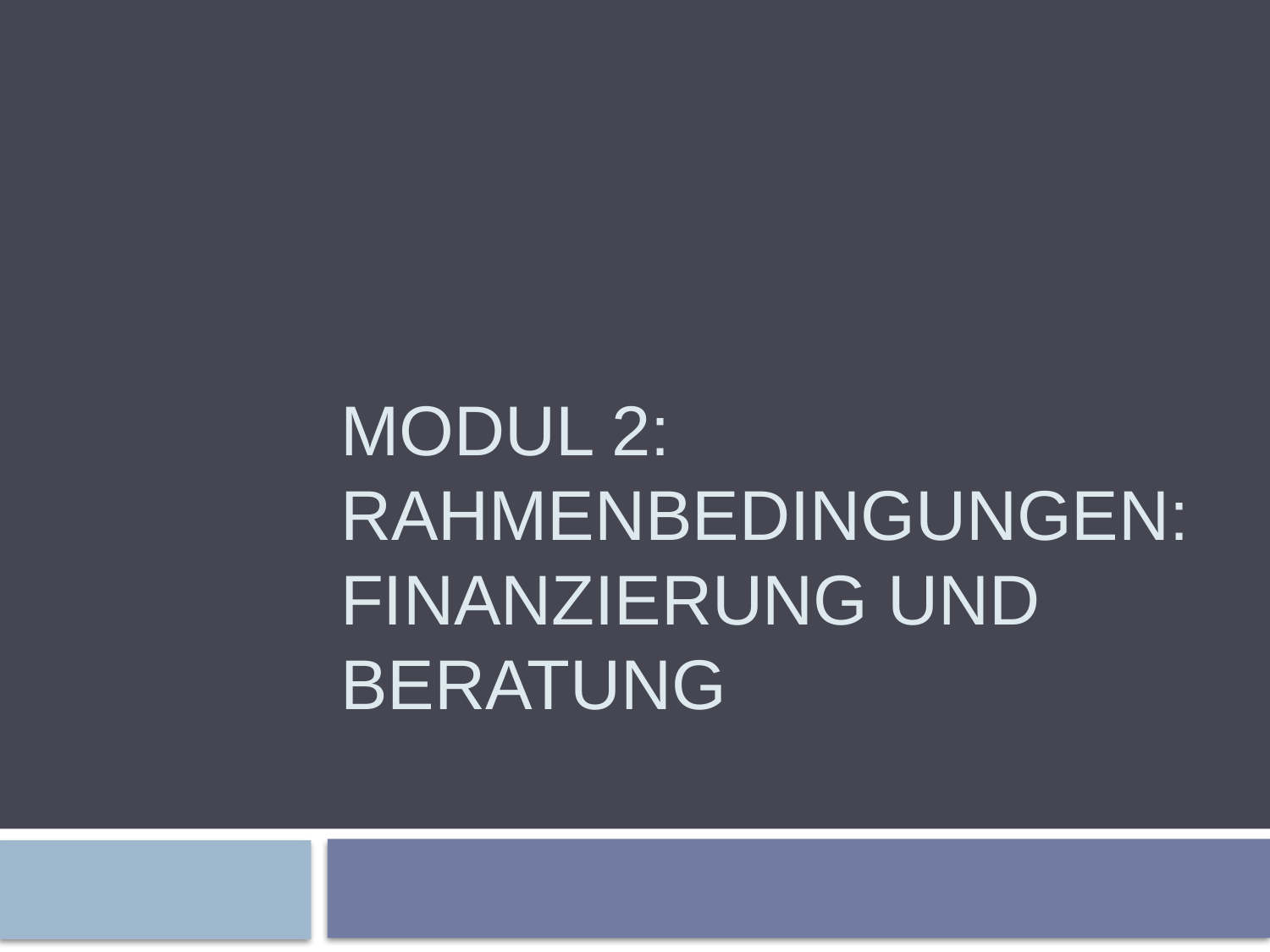

# Modul 2: Rahmenbedingungen: Finanzierung und Beratung